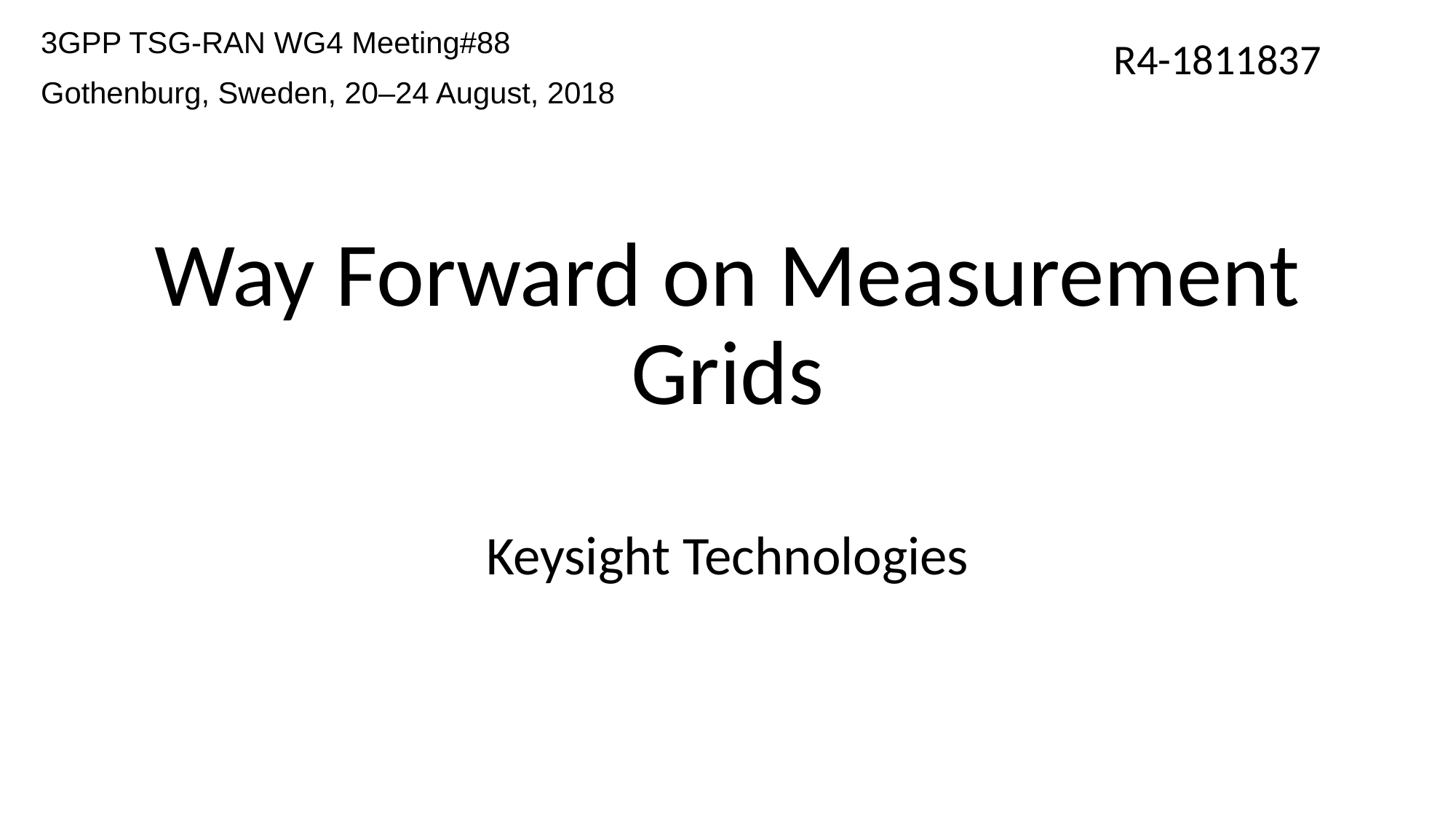

3GPP TSG-RAN WG4 Meeting#88
Gothenburg, Sweden, 20–24 August, 2018
R4-1811837
# Way Forward on Measurement Grids
Keysight Technologies